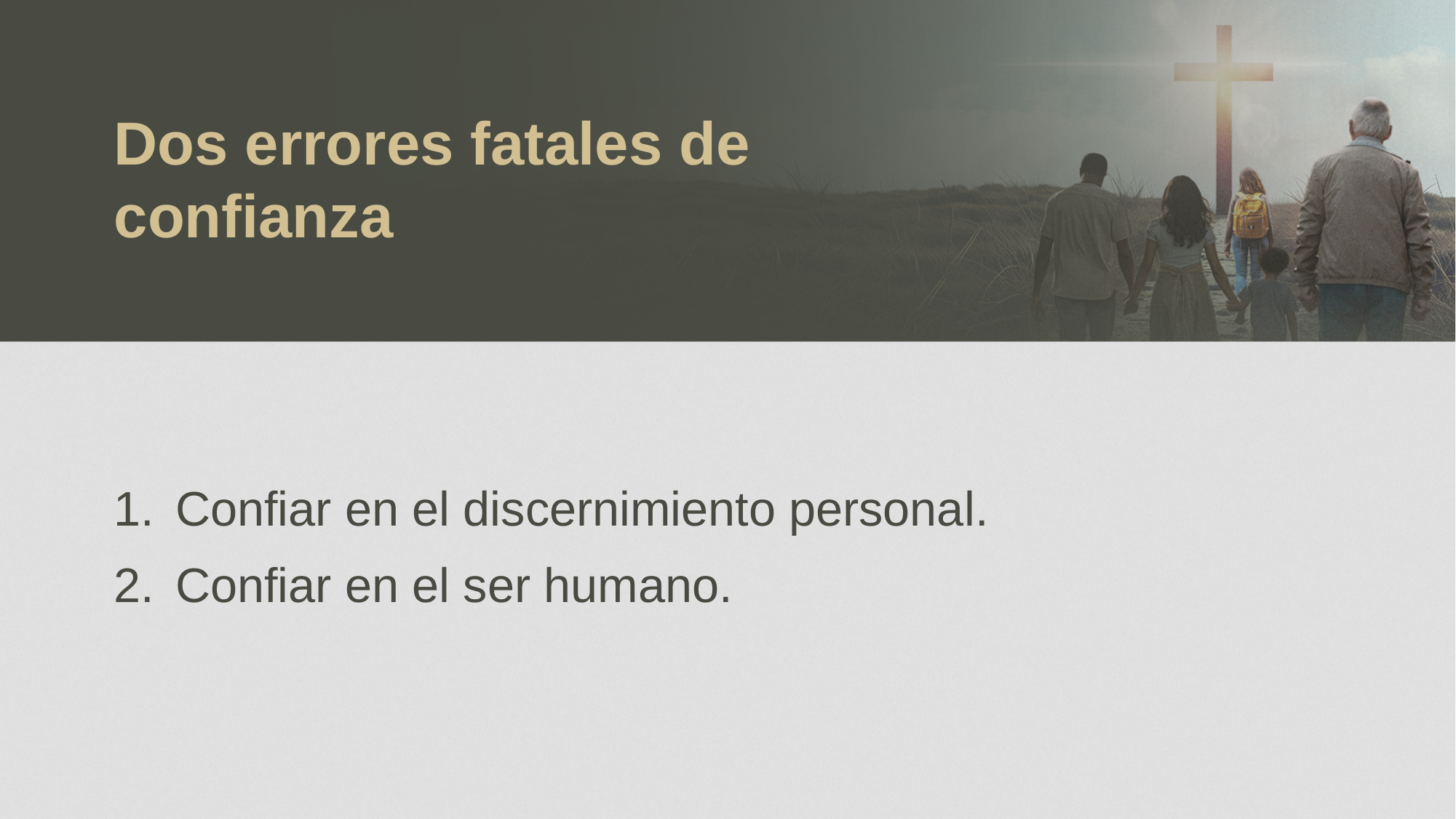

Dos errores fatales de confianza
Confiar en el discernimiento personal.
Confiar en el ser humano.